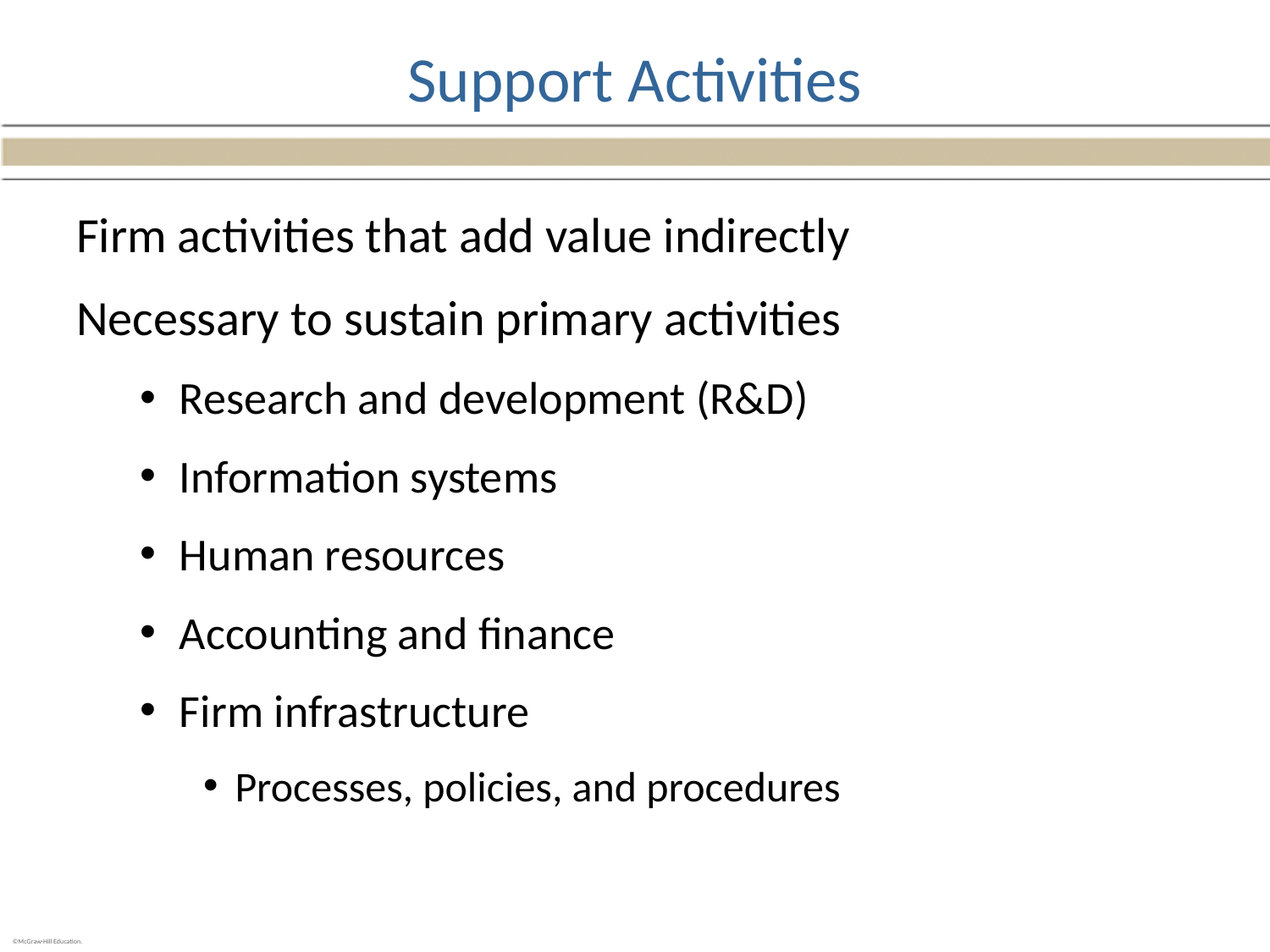

# Support Activities
Firm activities that add value indirectly
Necessary to sustain primary activities
Research and development (R&D)
Information systems
Human resources
Accounting and finance
Firm infrastructure
Processes, policies, and procedures